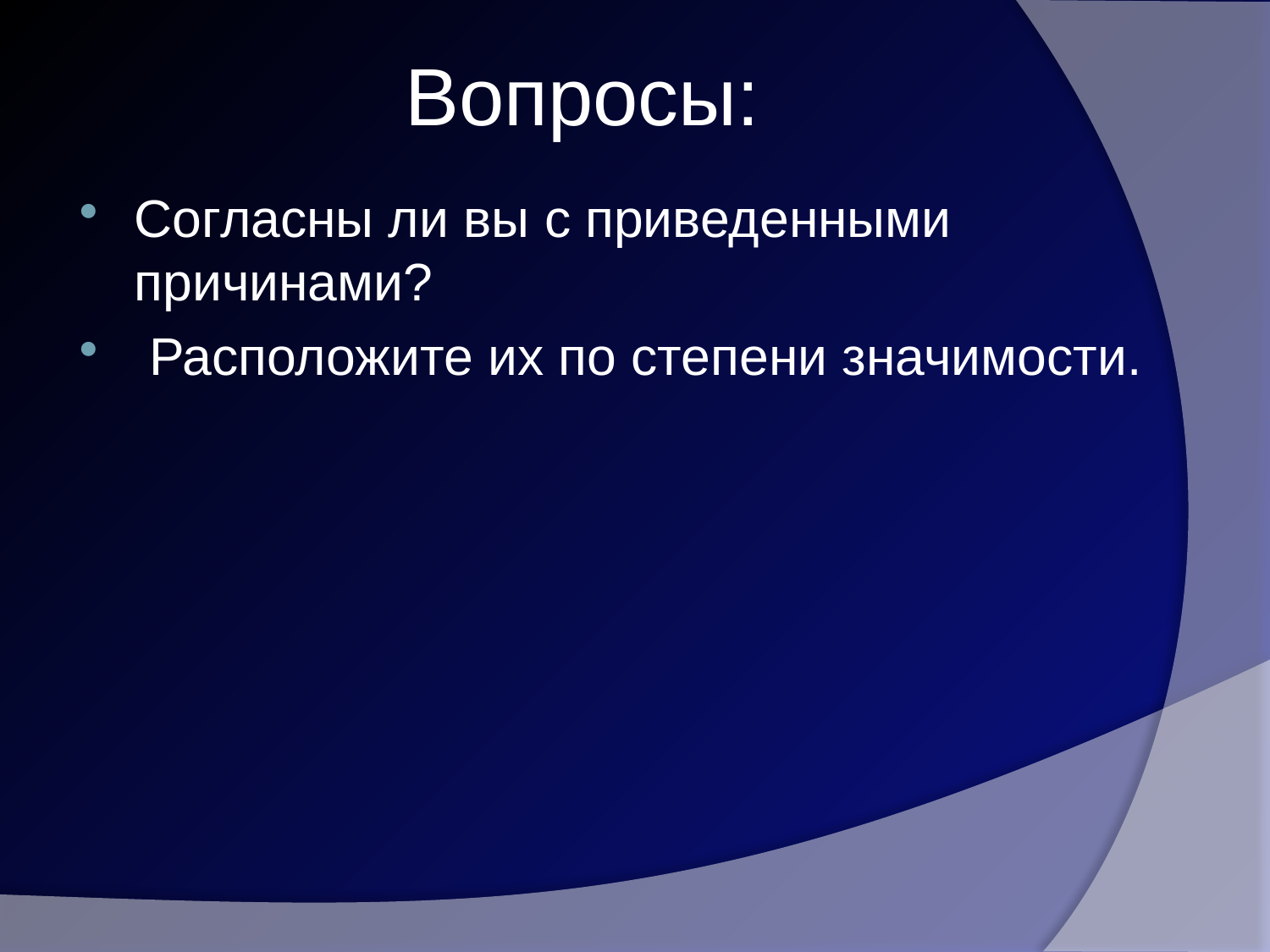

# Вопросы:
Согласны ли вы с приведенными причинами?
 Расположите их по степени значимости.